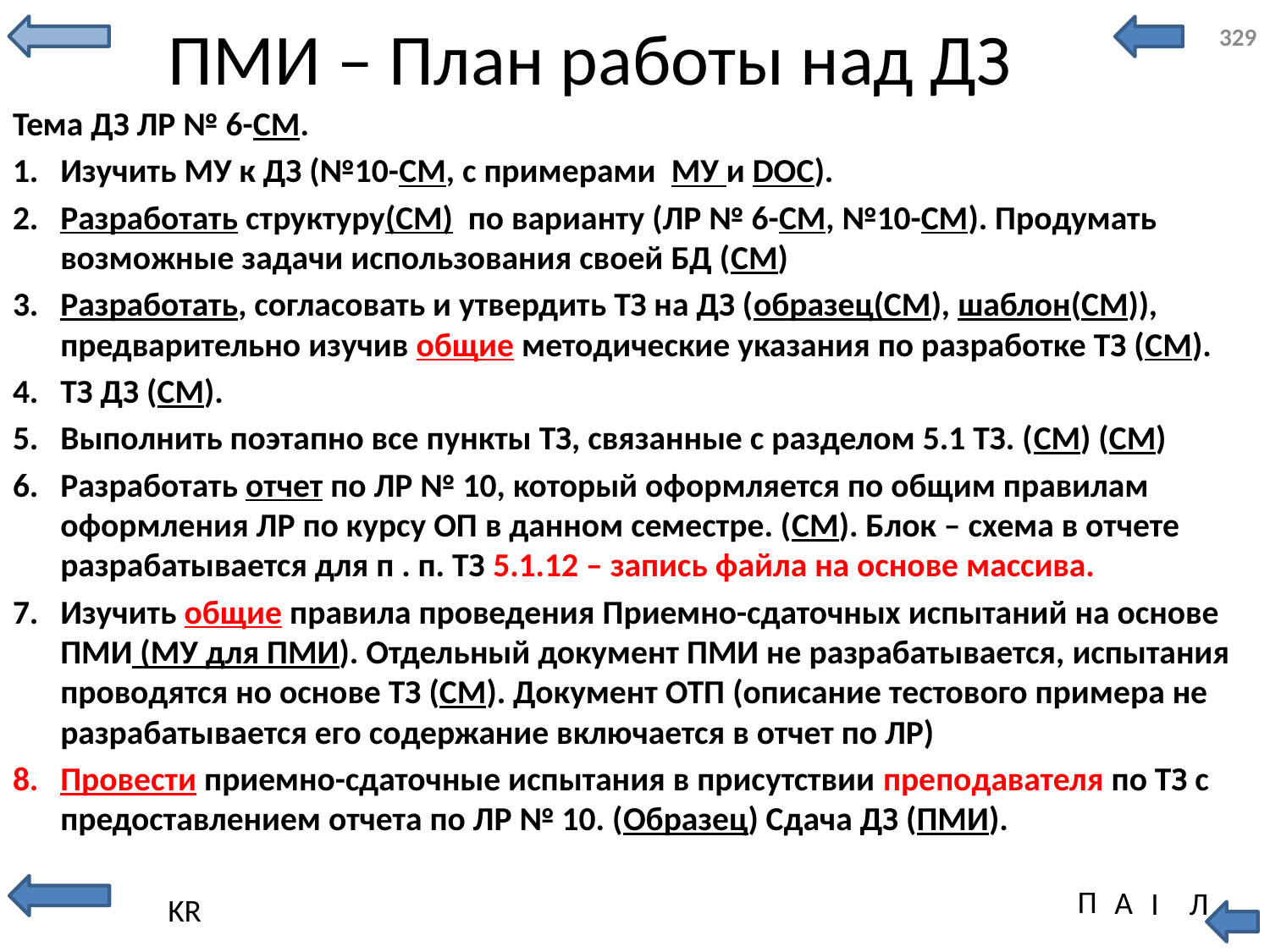

# ПМИ – План работы над ДЗ
Тема ДЗ ЛР № 6-СМ.
Изучить МУ к ДЗ (№10-СМ, с примерами  МУ и DOC).
Разработать структуру(СМ)  по варианту (ЛР № 6-СМ, №10-СМ). Продумать возможные задачи использования своей БД (СМ)
Разработать, согласовать и утвердить ТЗ на ДЗ (образец(СМ), шаблон(СМ)), предварительно изучив общие методические указания по разработке ТЗ (СМ).
ТЗ ДЗ (СМ).
Выполнить поэтапно все пункты ТЗ, связанные с разделом 5.1 ТЗ. (СМ) (СМ)
Разработать отчет по ЛР № 10, который оформляется по общим правилам оформления ЛР по курсу ОП в данном семестре. (СМ). Блок – схема в отчете разрабатывается для п . п. ТЗ 5.1.12 – запись файла на основе массива.
Изучить общие правила проведения Приемно-сдаточных испытаний на основе ПМИ (МУ для ПМИ). Отдельный документ ПМИ не разрабатывается, испытания проводятся но основе ТЗ (СМ). Документ ОТП (описание тестового примера не разрабатывается его содержание включается в отчет по ЛР)
Провести приемно-сдаточные испытания в присутствии преподавателя по ТЗ с предоставлением отчета по ЛР № 10. (Образец) Сдача ДЗ (ПМИ).